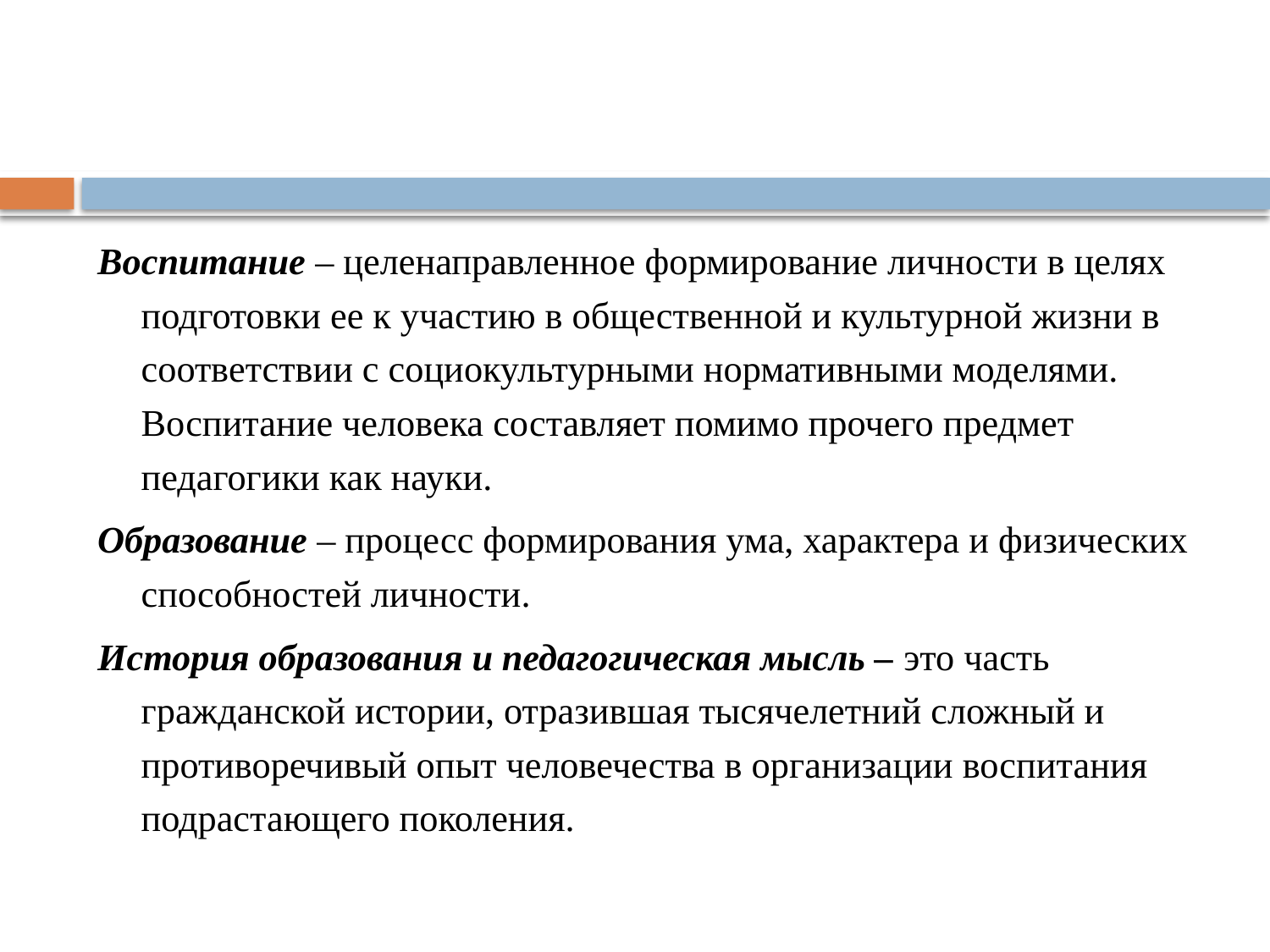

Воспитание – целенаправленное формирование личности в целях подготовки ее к участию в общественной и культурной жизни в соответствии с социокультурными нормативными моделями. Воспитание человека составляет помимо прочего предмет педагогики как науки.
Образование – процесс формирования ума, характера и физических способностей личности.
История образования и педагогическая мысль – это часть гражданской истории, отразившая тысячелетний сложный и противоречивый опыт человечества в организации воспитания подрастающего поколения.